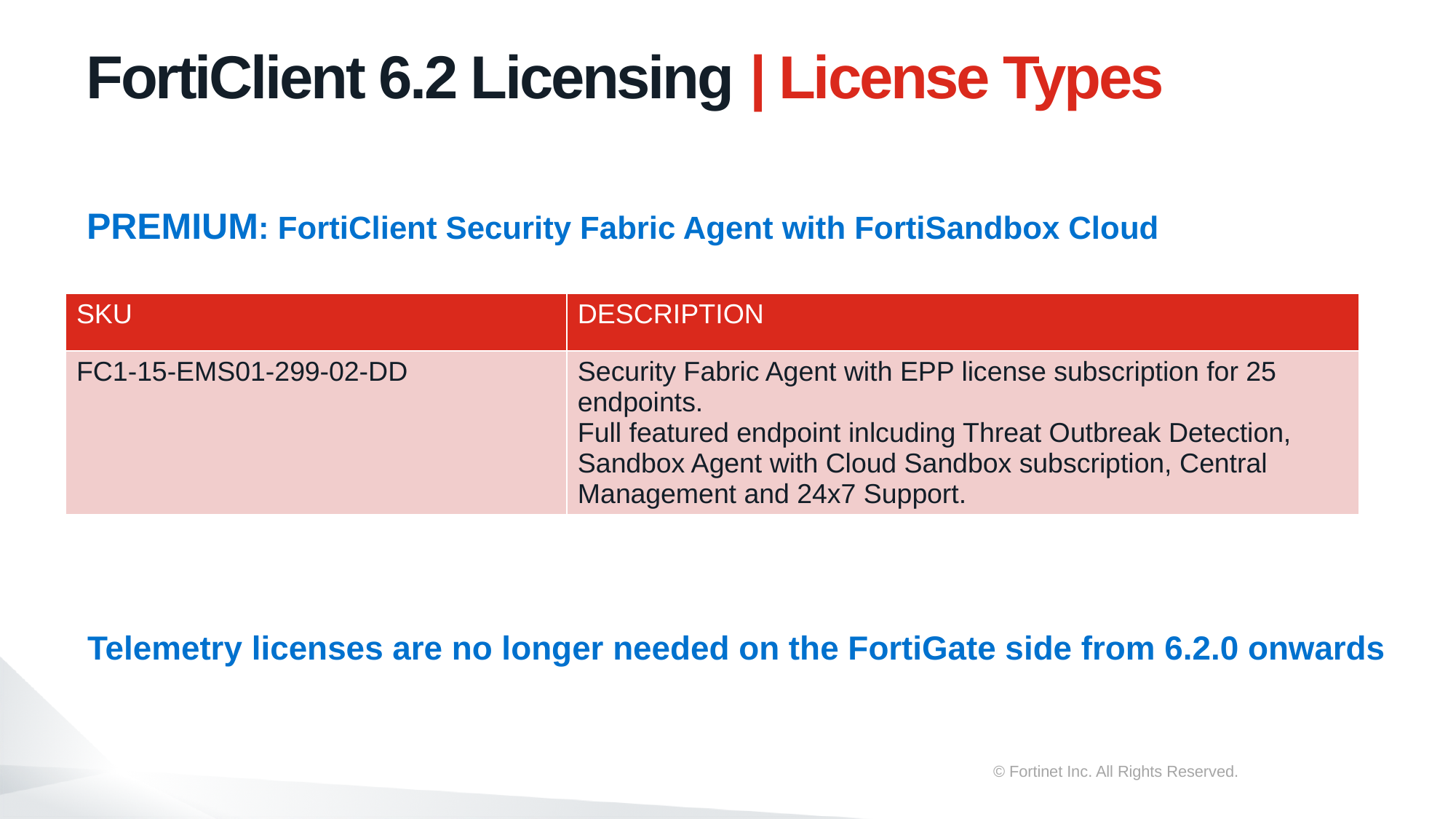

# FortiClient 6.2 Licensing | License Types

PREMIUM: FortiClient Security Fabric Agent with FortiSandbox Cloud
| SKU | DESCRIPTION |
| --- | --- |
| FC1-15-EMS01-299-02-DD | Security Fabric Agent with EPP license subscription for 25 endpoints. Full featured endpoint inlcuding Threat Outbreak Detection, Sandbox Agent with Cloud Sandbox subscription, Central Management and 24x7 Support. |
Telemetry licenses are no longer needed on the FortiGate side from 6.2.0 onwards